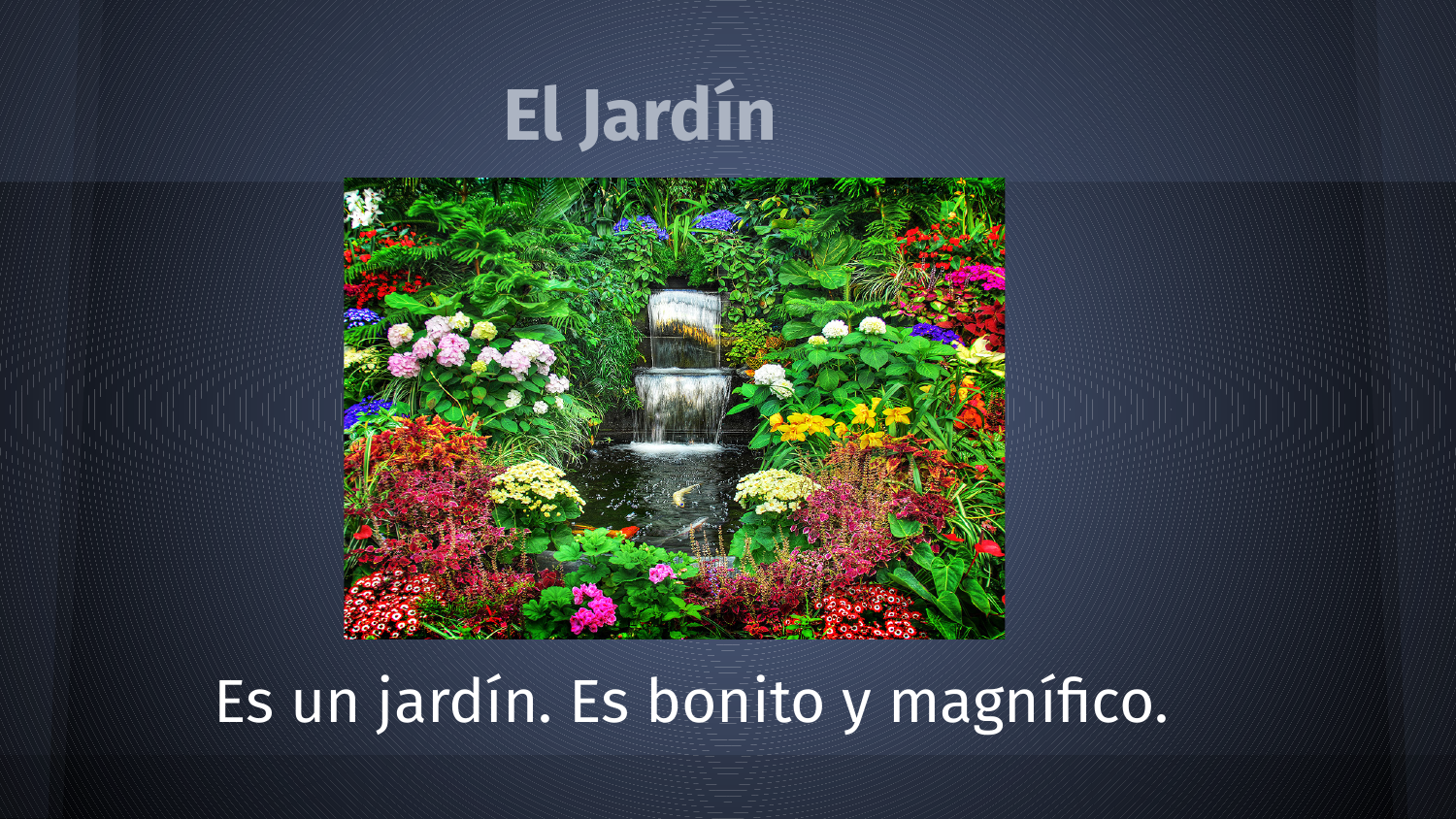

# El Jardín

      Es un jardín. Es bonito y magnífico.